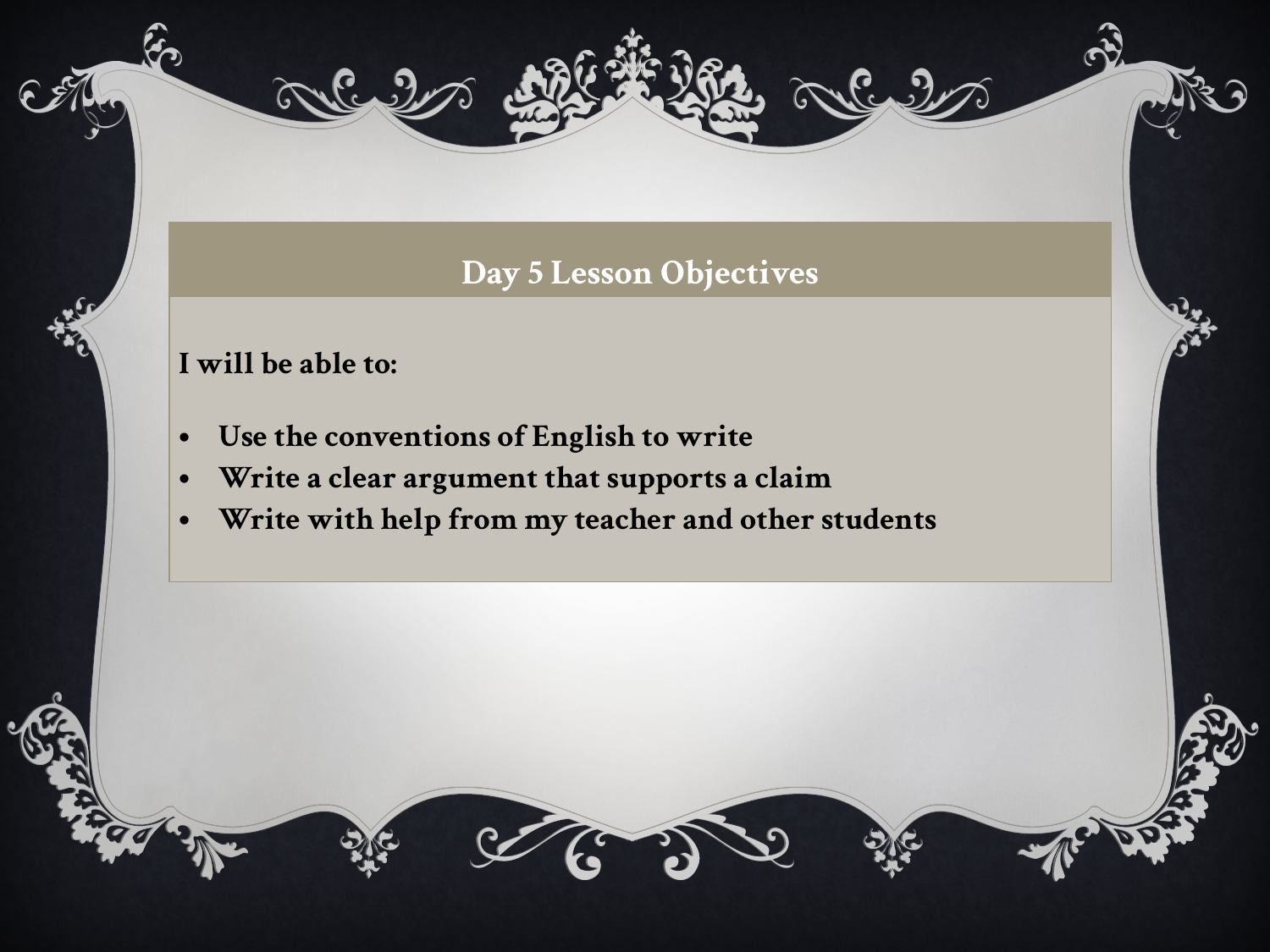

| Day 5 Lesson Objectives |
| --- |
| I will be able to: Use the conventions of English to write Write a clear argument that supports a claim Write with help from my teacher and other students |